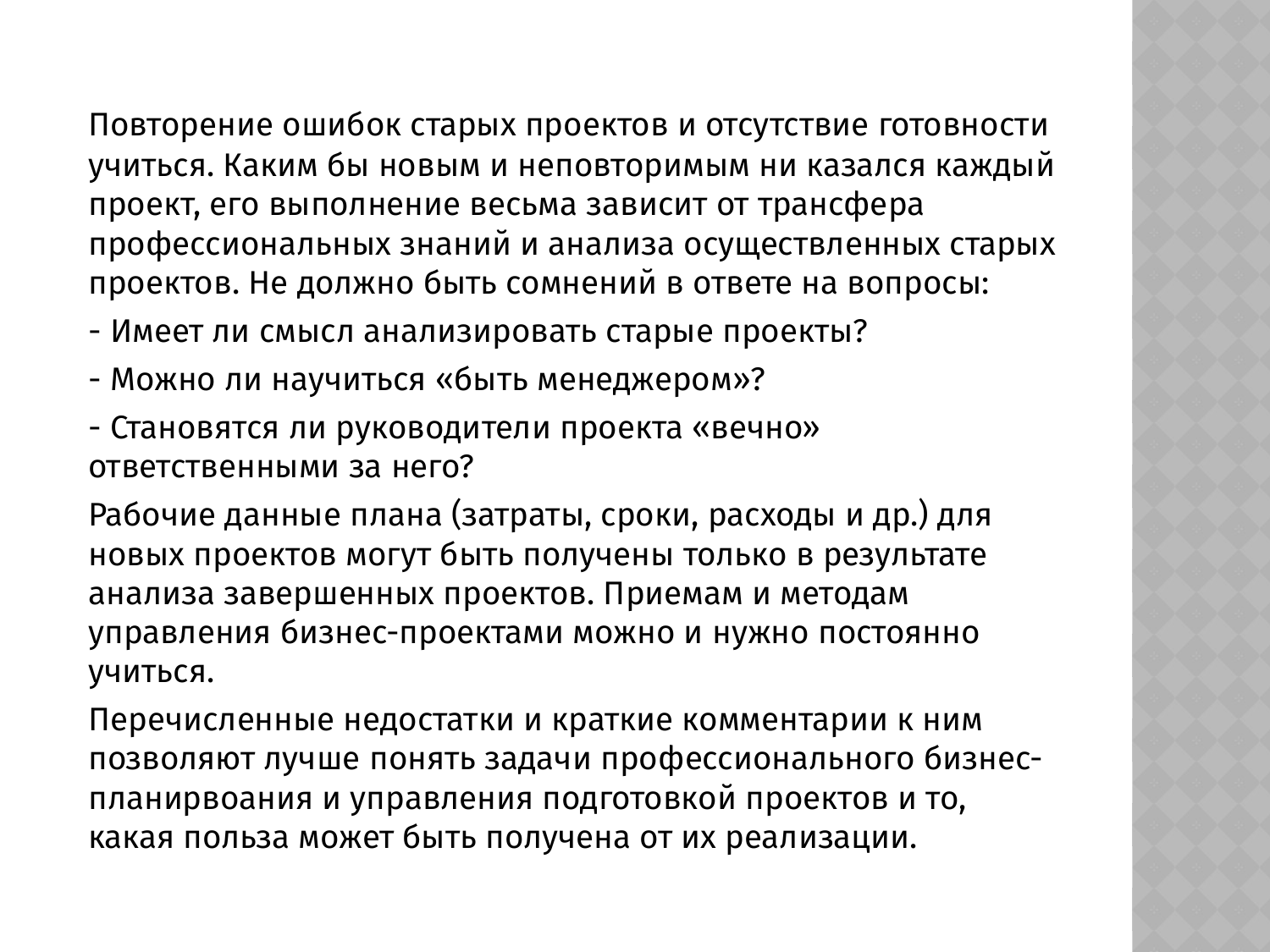

#
   	Повторение ошибок старых проектов и отсутствие готовности учиться. Каким бы новым и неповторимым ни казался каждый проект, его выполнение весьма зависит от трансфера профессиональных знаний и анализа осуществленных старых проектов. Не должно быть сомнений в ответе на вопросы:
    	- Имеет ли смысл анализировать старые проекты?
    	- Можно ли научиться «быть менеджером»?
    	- Становятся ли руководители проекта «вечно» ответственными за него?
    	Рабочие данные плана (затраты, сроки, расходы и др.) для новых проектов могут быть получены только в результате анализа завершенных проектов. Приемам и методам управления бизнес-проектами можно и нужно постоянно учиться.
    	Перечисленные недостатки и краткие комментарии к ним позволяют лучше понять задачи профессионального бизнес-планирвоания и управления подготовкой проектов и то, какая польза может быть получена от их реализации.